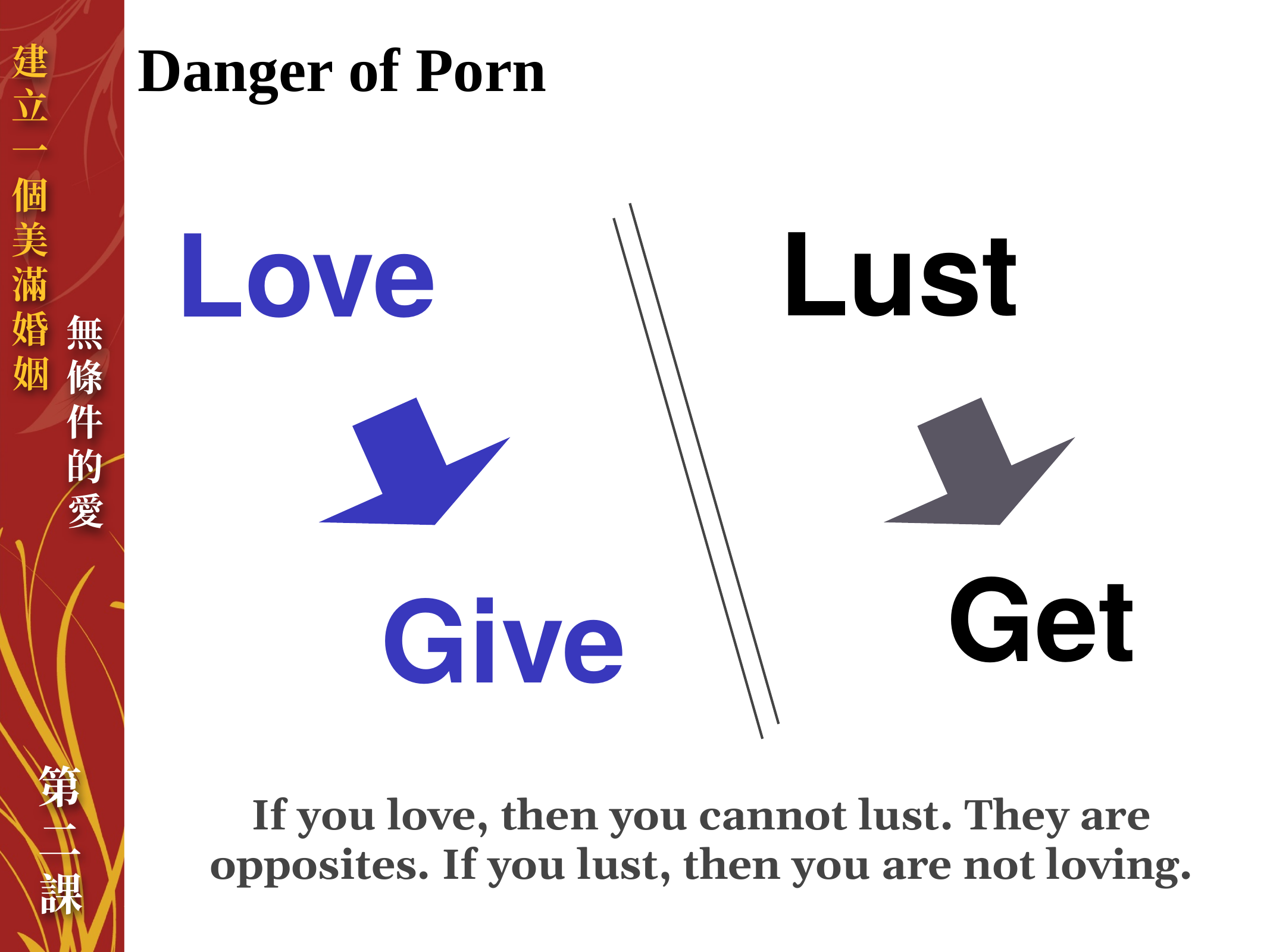

# Danger of Porn
Lust

Love

Give

Get
If you love, then you cannot lust. They are opposites. If you lust, then you are not loving.